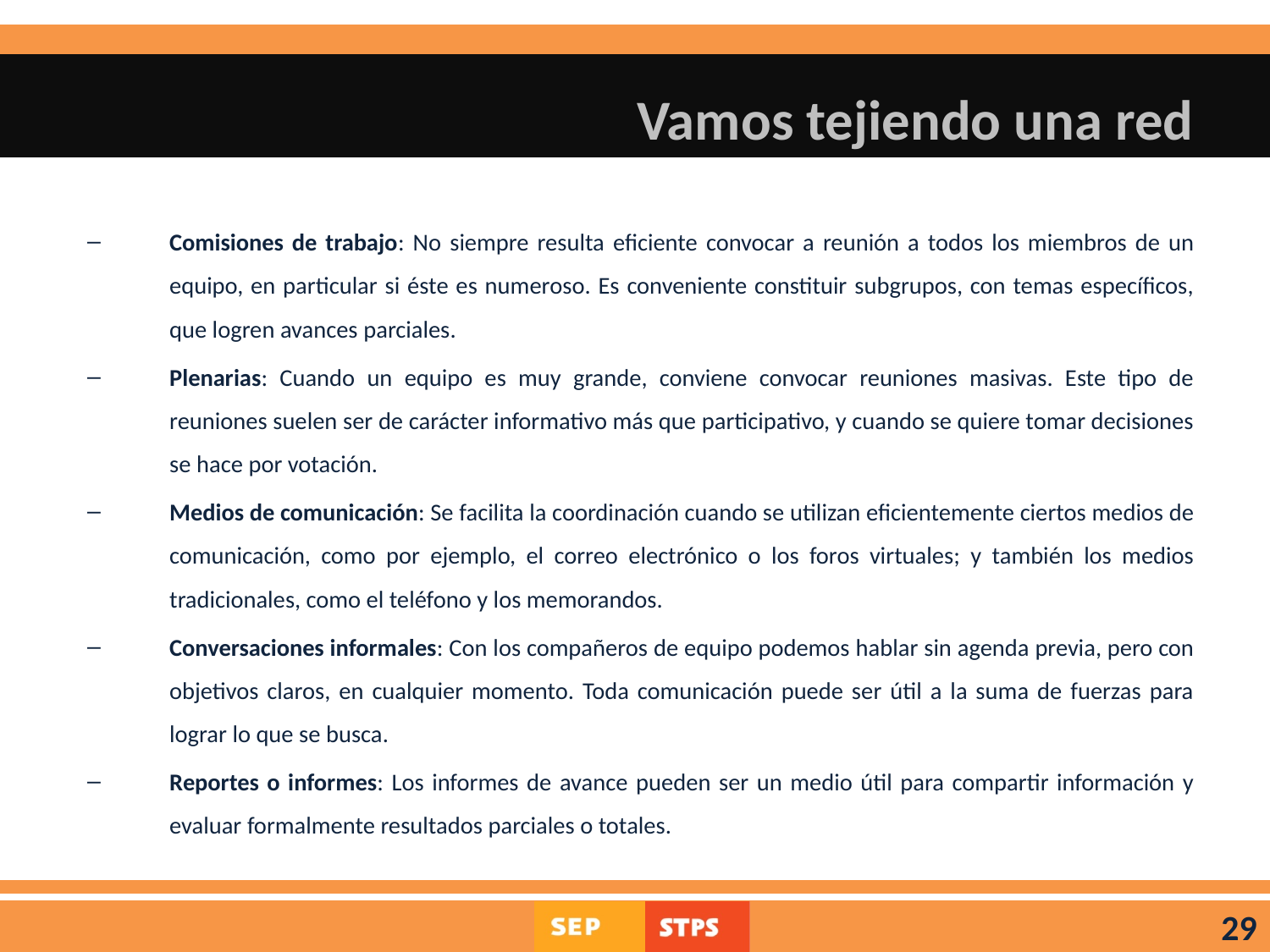

# Vamos tejiendo una red
Comisiones de trabajo: No siempre resulta eficiente convocar a reunión a todos los miembros de un equipo, en particular si éste es numeroso. Es conveniente constituir subgrupos, con temas específicos, que logren avances parciales.
Plenarias: Cuando un equipo es muy grande, conviene convocar reuniones masivas. Este tipo de reuniones suelen ser de carácter informativo más que participativo, y cuando se quiere tomar decisiones se hace por votación.
Medios de comunicación: Se facilita la coordinación cuando se utilizan eficientemente ciertos medios de comunicación, como por ejemplo, el correo electrónico o los foros virtuales; y también los medios tradicionales, como el teléfono y los memorandos.
Conversaciones informales: Con los compañeros de equipo podemos hablar sin agenda previa, pero con objetivos claros, en cualquier momento. Toda comunicación puede ser útil a la suma de fuerzas para lograr lo que se busca.
Reportes o informes: Los informes de avance pueden ser un medio útil para compartir información y evaluar formalmente resultados parciales o totales.
29